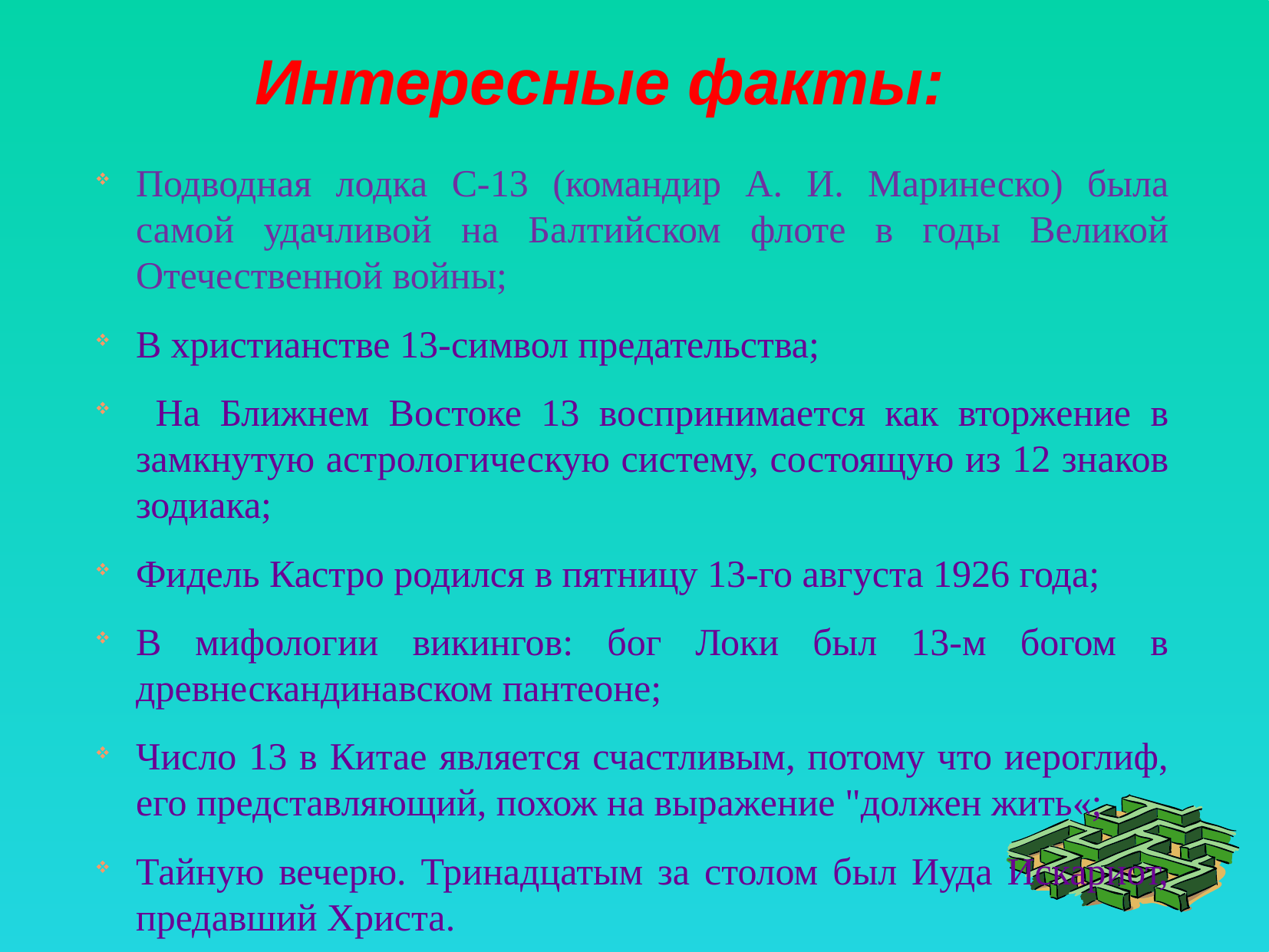

Интересные факты:
Подводная лодка С-13 (командир А. И. Маринеско) была самой удачливой на Балтийском флоте в годы Великой Отечественной войны;
В христианстве 13-символ предательства;
 На Ближнем Востоке 13 воспринимается как вторжение в замкнутую астрологическую систему, состоящую из 12 знаков зодиака;
Фидель Кастро родился в пятницу 13-го августа 1926 года;
В мифологии викингов: бог Локи был 13-м богом в древнескандинавском пантеоне;
Число 13 в Китае является счастливым, потому что иероглиф, его представляющий, похож на выражение "должен жить«;
Тайную вечерю. Тринадцатым за столом был Иуда Искариот, предавший Христа.